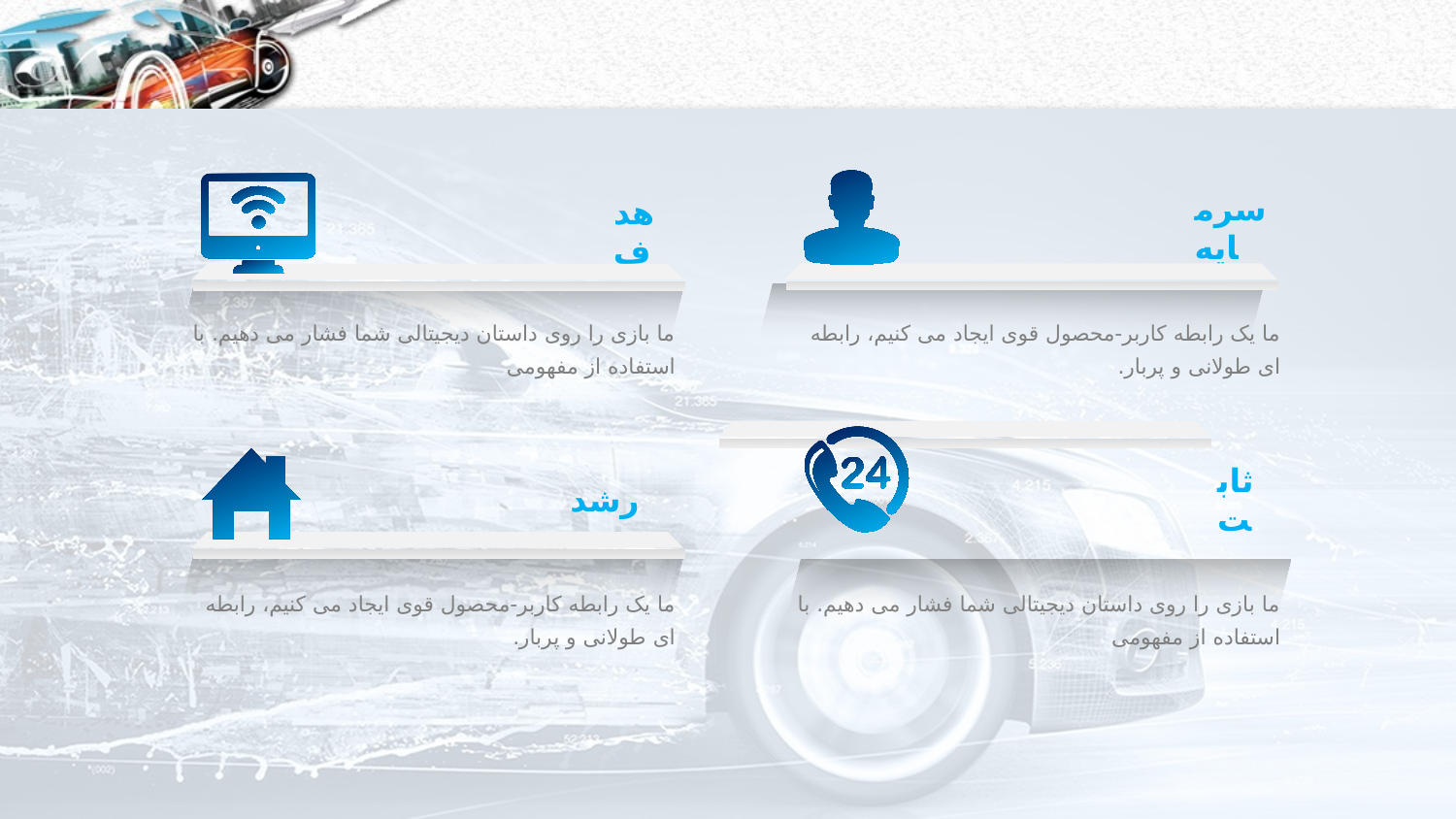

#

سرمایه
هدف

ما بازی را روی داستان دیجیتالی شما فشار می دهیم. با استفاده از مفهومی
ما یک رابطه کاربر-محصول قوی ایجاد می کنیم، رابطه ای طولانی و پربار.

رشد
ثابت

ما یک رابطه کاربر-محصول قوی ایجاد می کنیم، رابطه ای طولانی و پربار.
ما بازی را روی داستان دیجیتالی شما فشار می دهیم. با استفاده از مفهومی